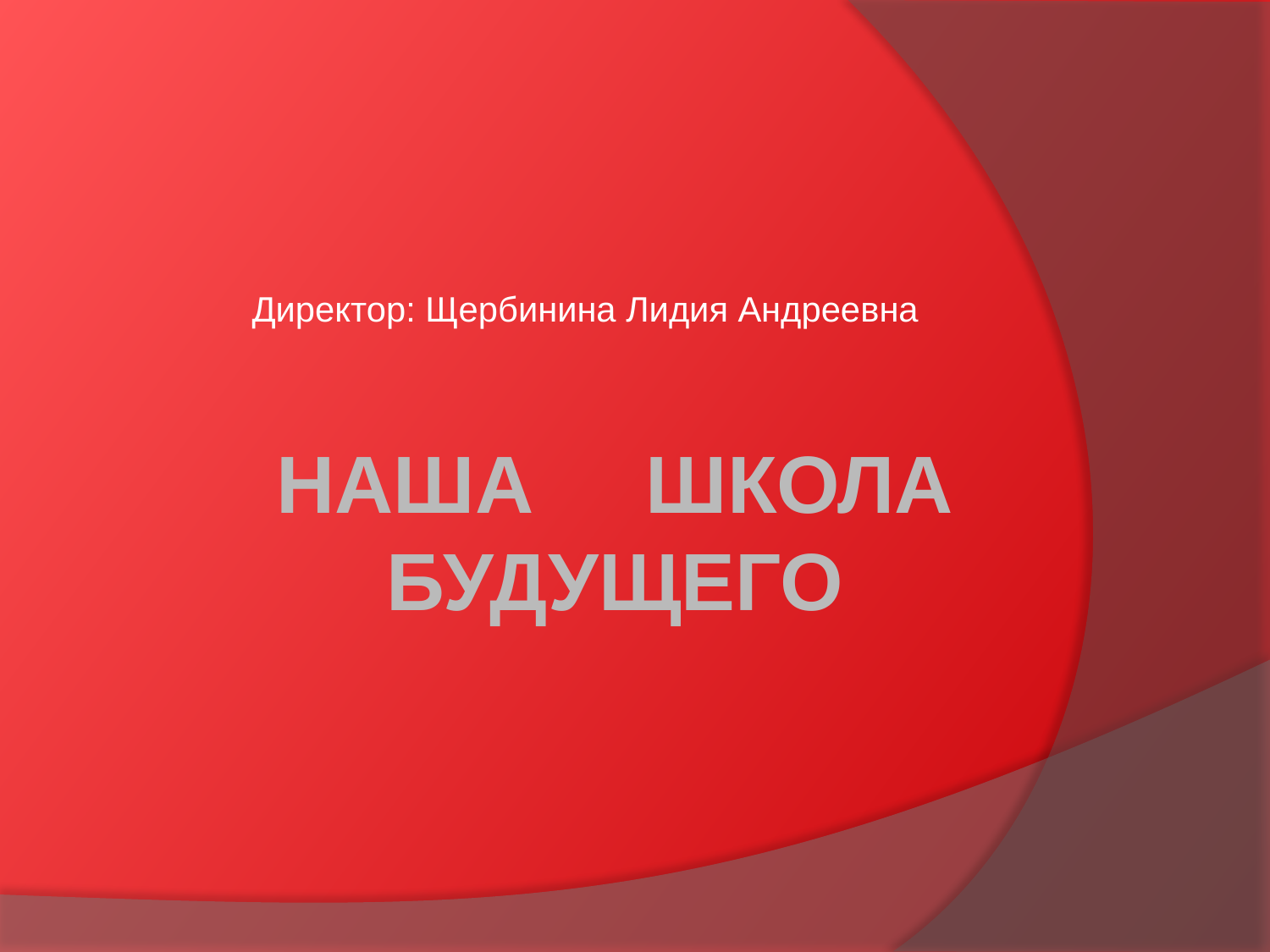

Директор: Щербинина Лидия Андреевна
# Наша     школа будущего